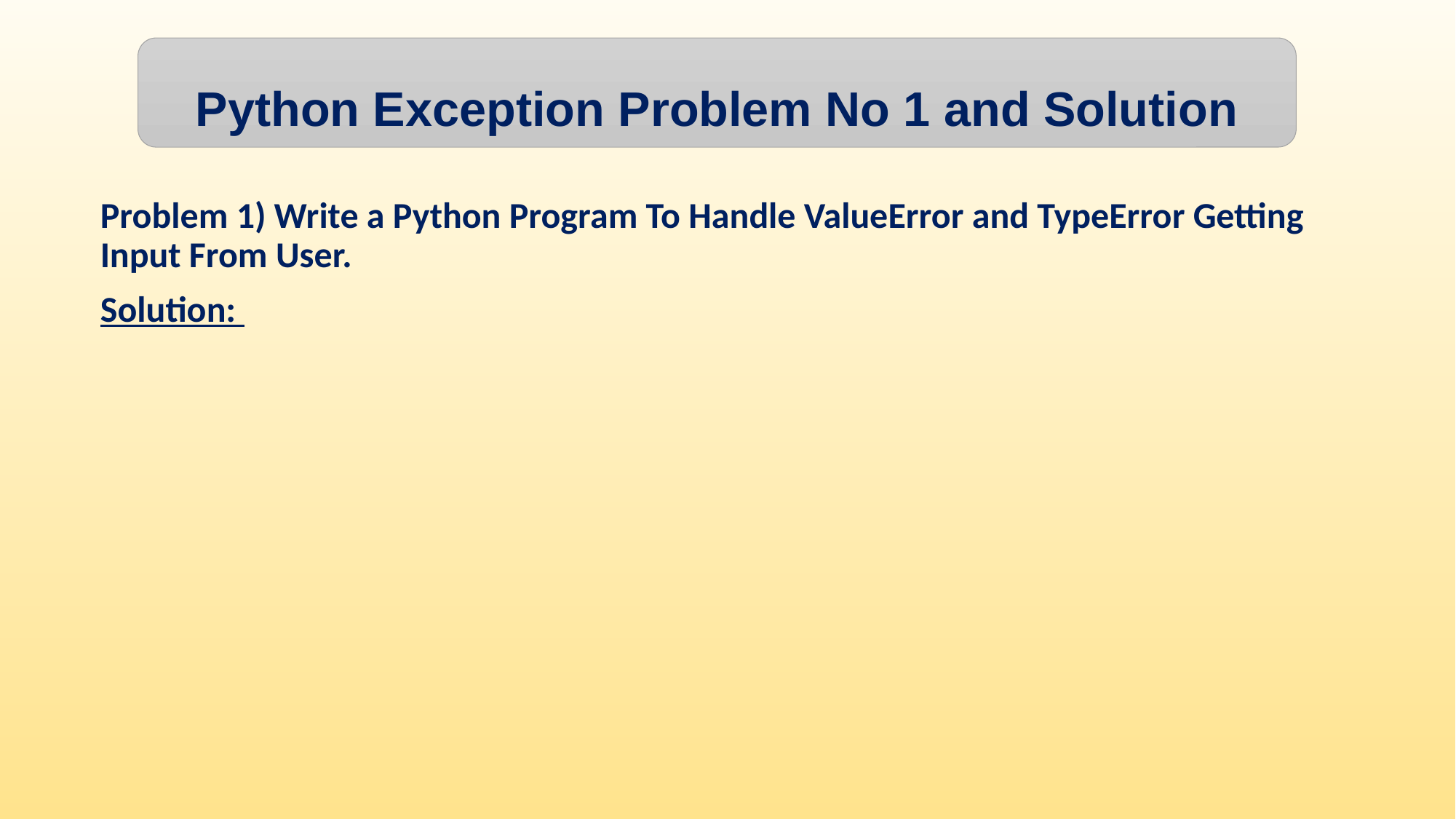

Python Exception Problem No 1 and Solution
Problem 1) Write a Python Program To Handle ValueError and TypeError Getting Input From User.
Solution: